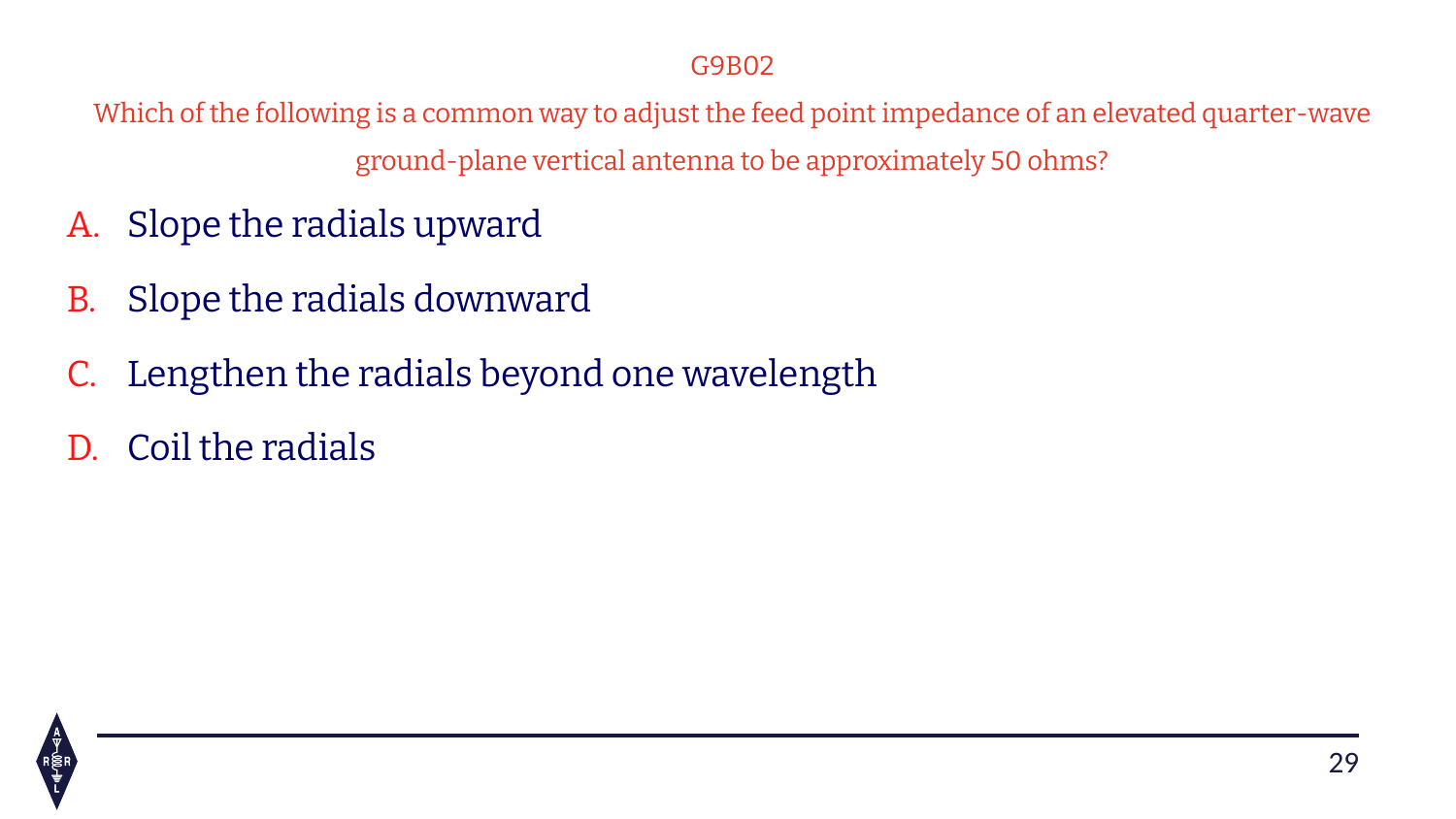

G9B02
Which of the following is a common way to adjust the feed point impedance of an elevated quarter-wave ground-plane vertical antenna to be approximately 50 ohms?
Slope the radials upward
Slope the radials downward
Lengthen the radials beyond one wavelength
Coil the radials
29